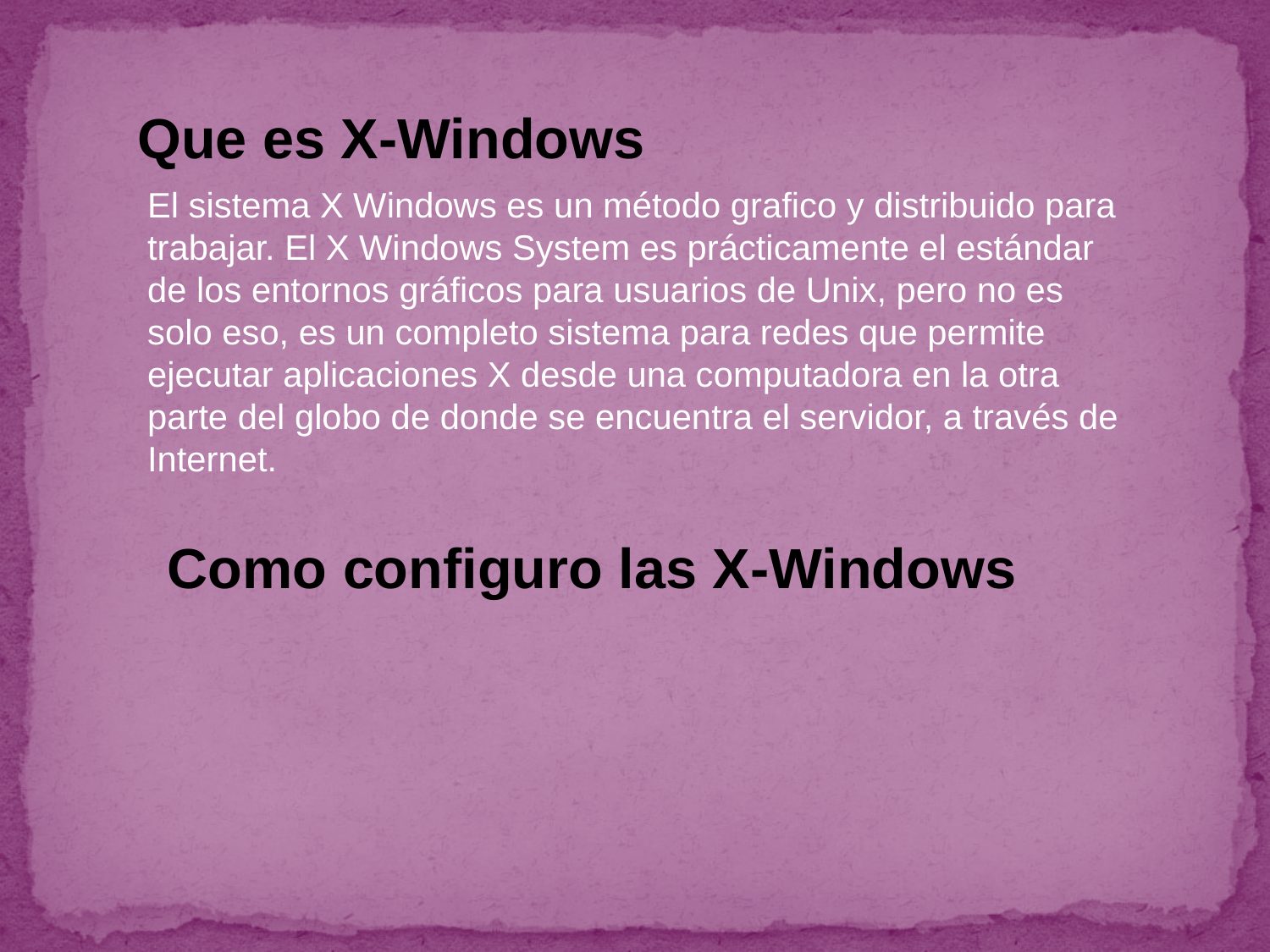

Que es X-Windows
El sistema X Windows es un método grafico y distribuido para trabajar. El X Windows System es prácticamente el estándar de los entornos gráficos para usuarios de Unix, pero no es solo eso, es un completo sistema para redes que permite ejecutar aplicaciones X desde una computadora en la otra parte del globo de donde se encuentra el servidor, a través de Internet.
Como configuro las X-Windows